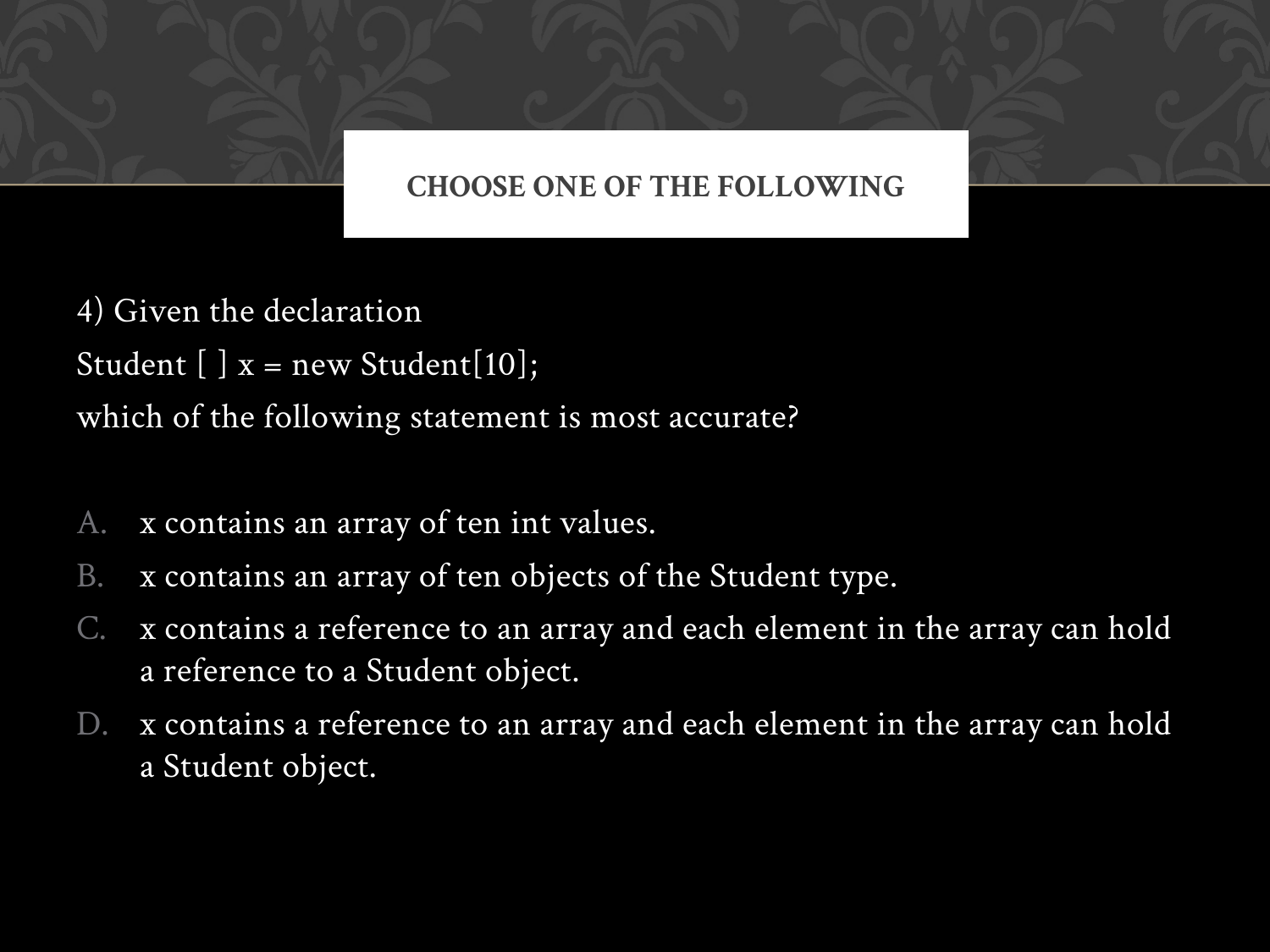

# Choose one of the following
4) Given the declaration
Student [ ] x = new Student[10];
which of the following statement is most accurate?

x contains an array of ten int values.
x contains an array of ten objects of the Student type.
x contains a reference to an array and each element in the array can hold a reference to a Student object.
x contains a reference to an array and each element in the array can hold a Student object.